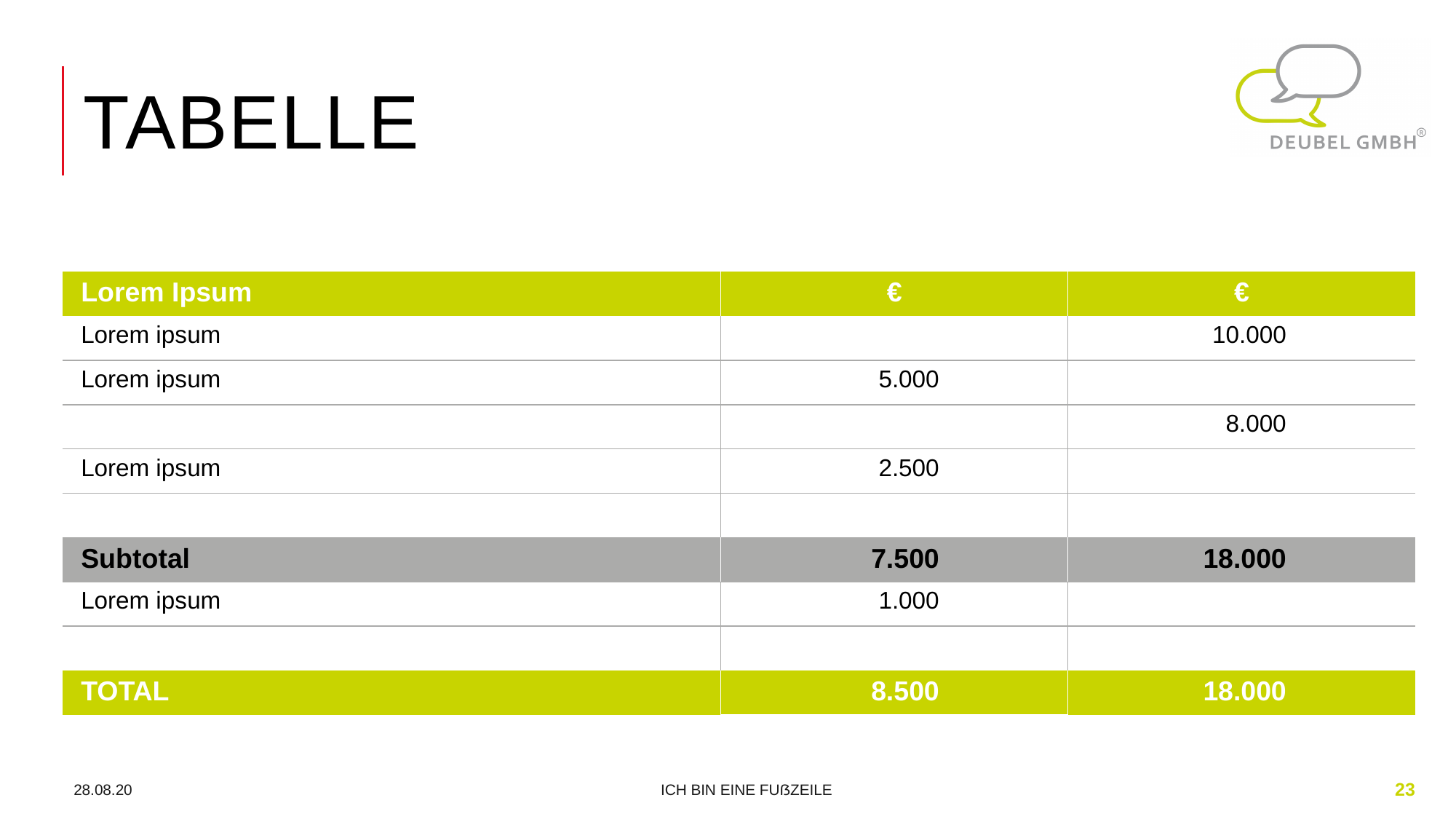

# Tabelle
| Lorem Ipsum | € | € |
| --- | --- | --- |
| Lorem ipsum |  | 10.000 |
| Lorem ipsum | 5.000 |  |
|  |  | 8.000 |
| Lorem ipsum | 2.500 |  |
|  |  |  |
| Subtotal | 7.500 | 18.000 |
| Lorem ipsum | 1.000 |  |
|  |  |  |
| TOTAL | 8.500 | 18.000 |
28.08.20
Ich bin eine Fußzeile
23